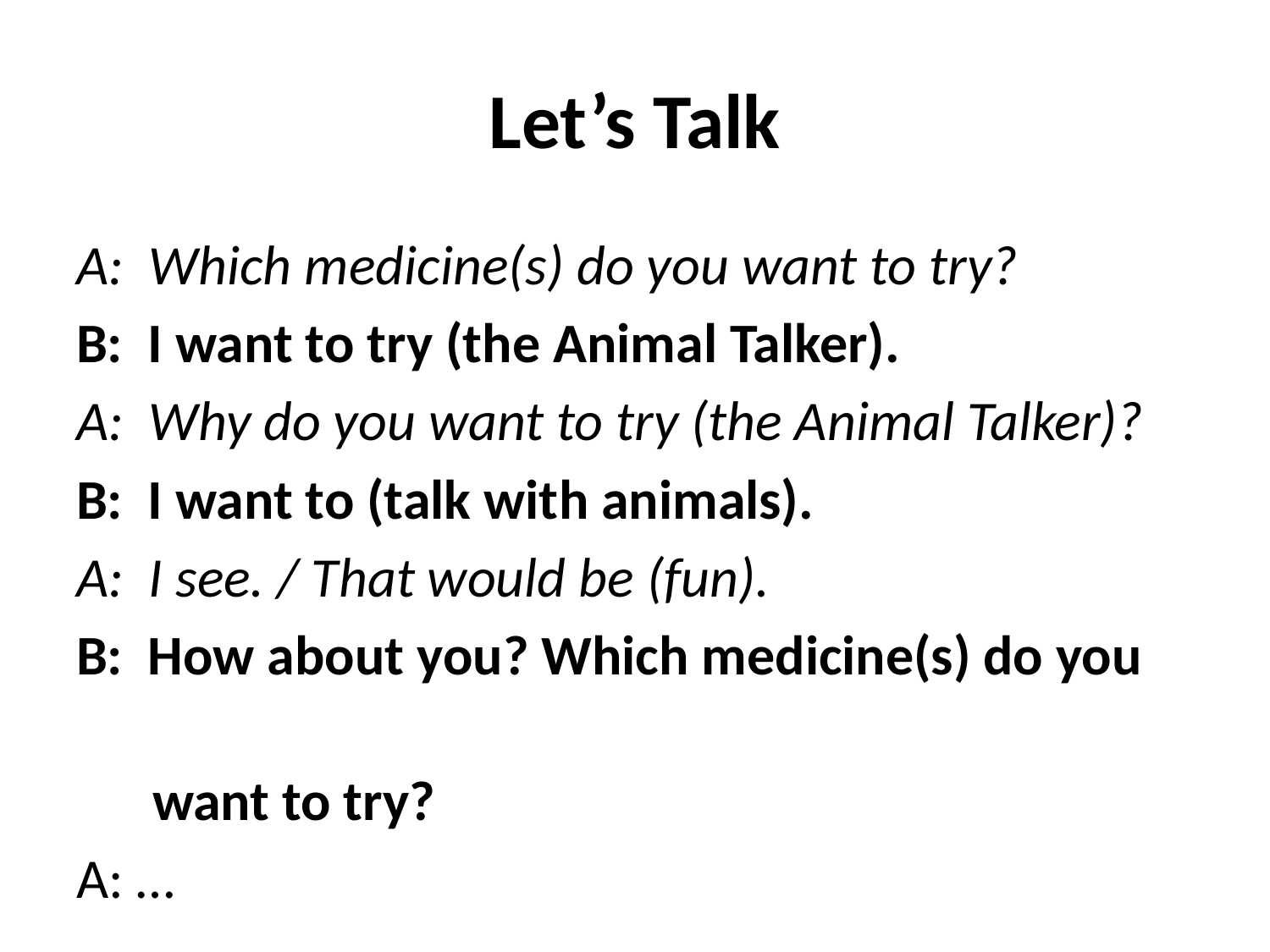

# Let’s Talk
A:  Which medicine(s) do you want to try?
B:  I want to try (the Animal Talker).
A:  Why do you want to try (the Animal Talker)?
B:  I want to (talk with animals).
A:  I see. / That would be (fun).
B:  How about you? Which medicine(s) do you
      want to try?
A: …